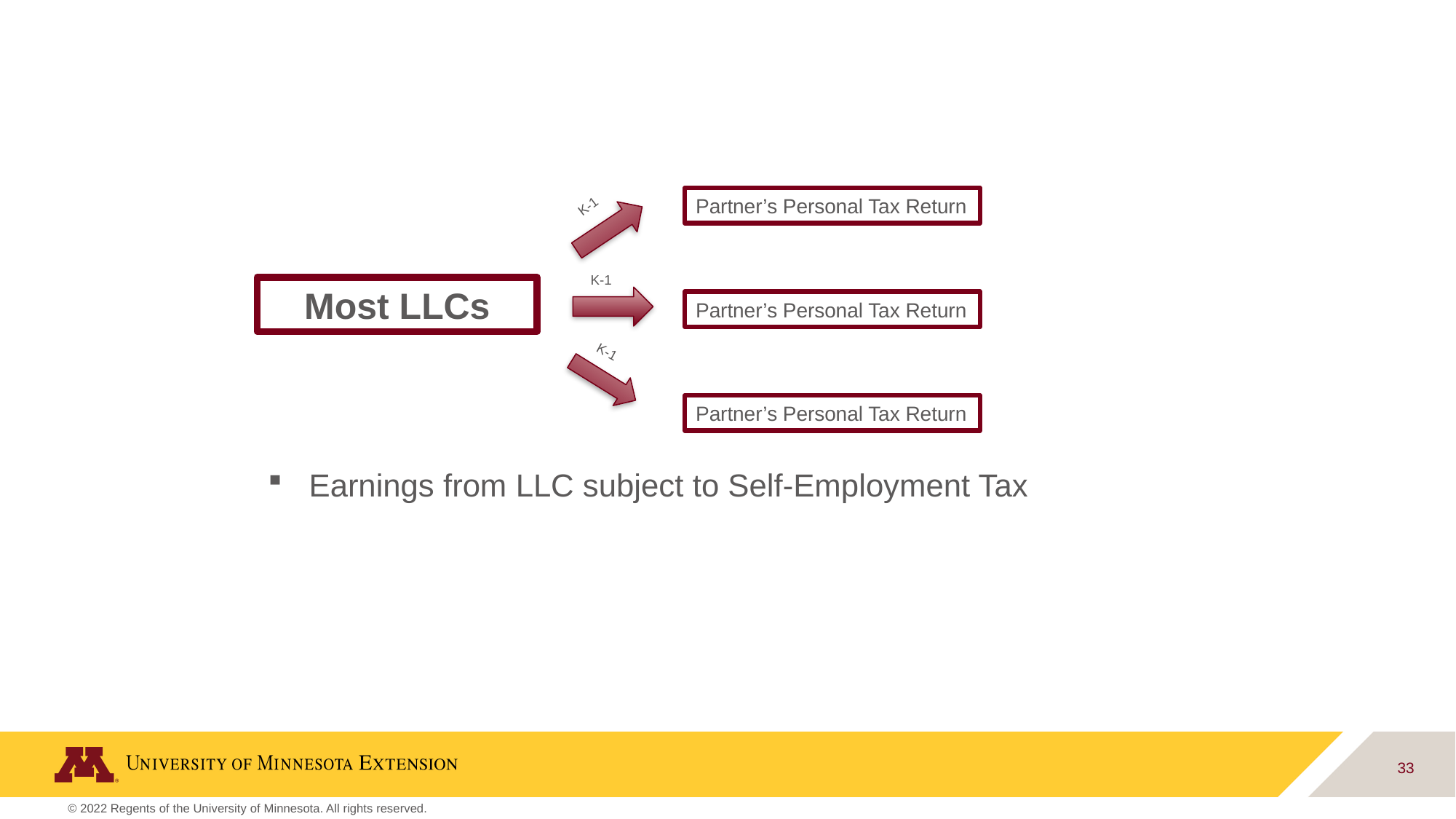

Partner’s Personal Tax Return
K-1

K-1
Most LLCs

Partner’s Personal Tax Return
K-1

Partner’s Personal Tax Return
Earnings from LLC subject to Self-Employment Tax